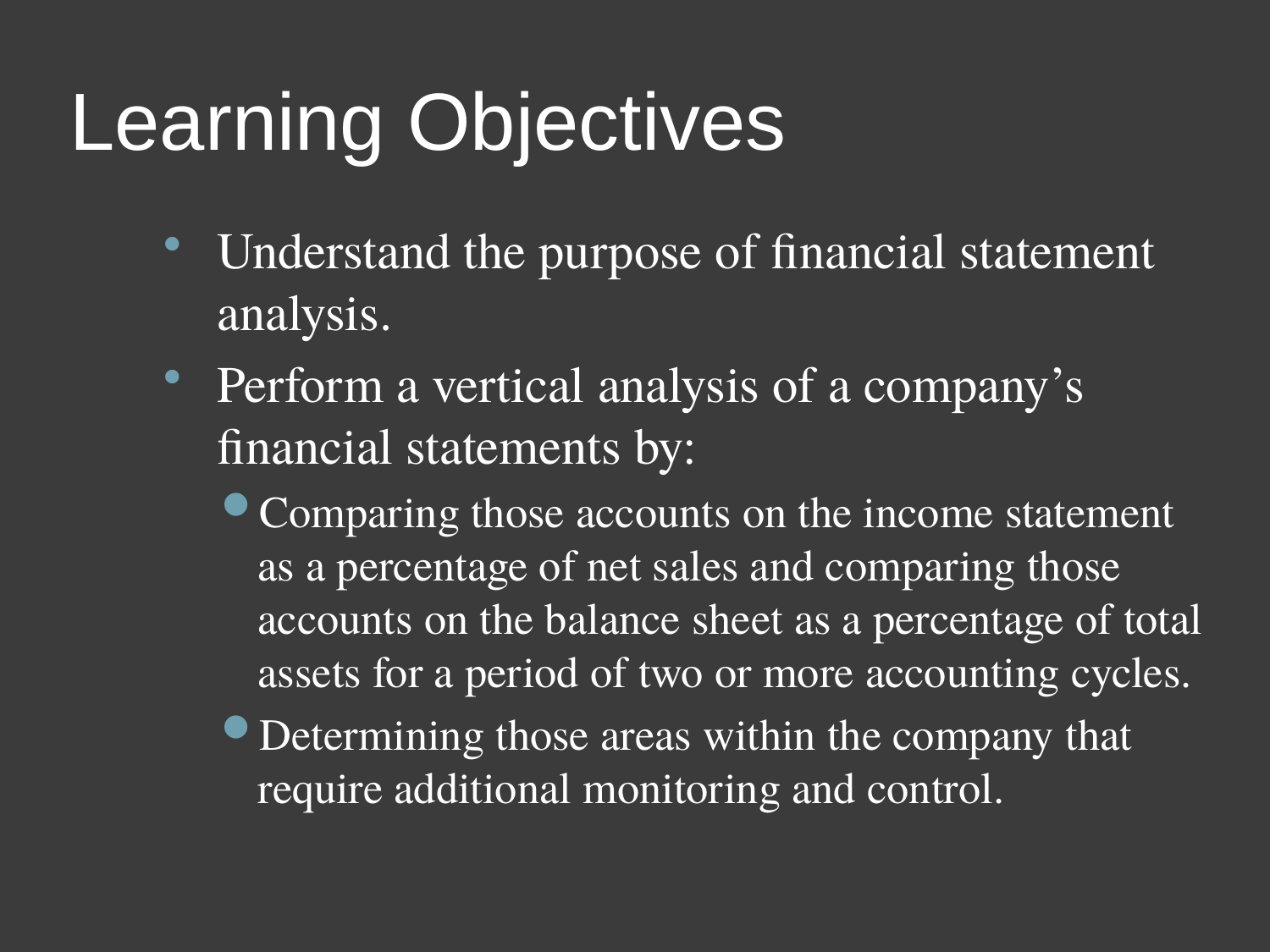

# Learning Objectives
Understand the purpose of financial statement analysis.
Perform a vertical analysis of a company’s financial statements by:
Comparing those accounts on the income statement as a percentage of net sales and comparing those accounts on the balance sheet as a percentage of total assets for a period of two or more accounting cycles.
Determining those areas within the company that require additional monitoring and control.